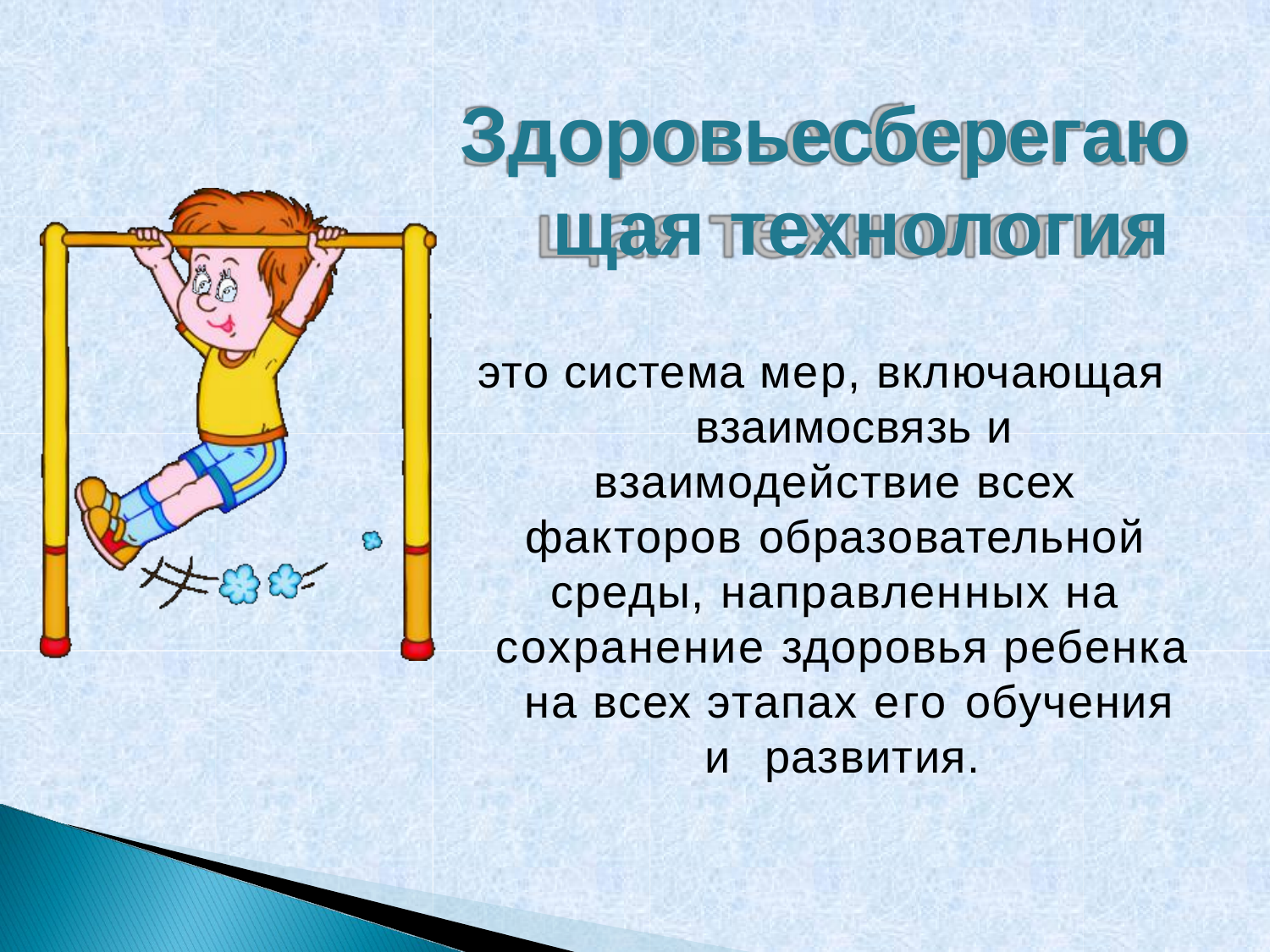

# Здоровьесберегаю  щая технология

это система мер, включающая  взаимосвязь и
взаимодействие всех  факторов образовательной  среды, направленных на  сохранение здоровья ребенка  на всех этапах его обучения и  развития.